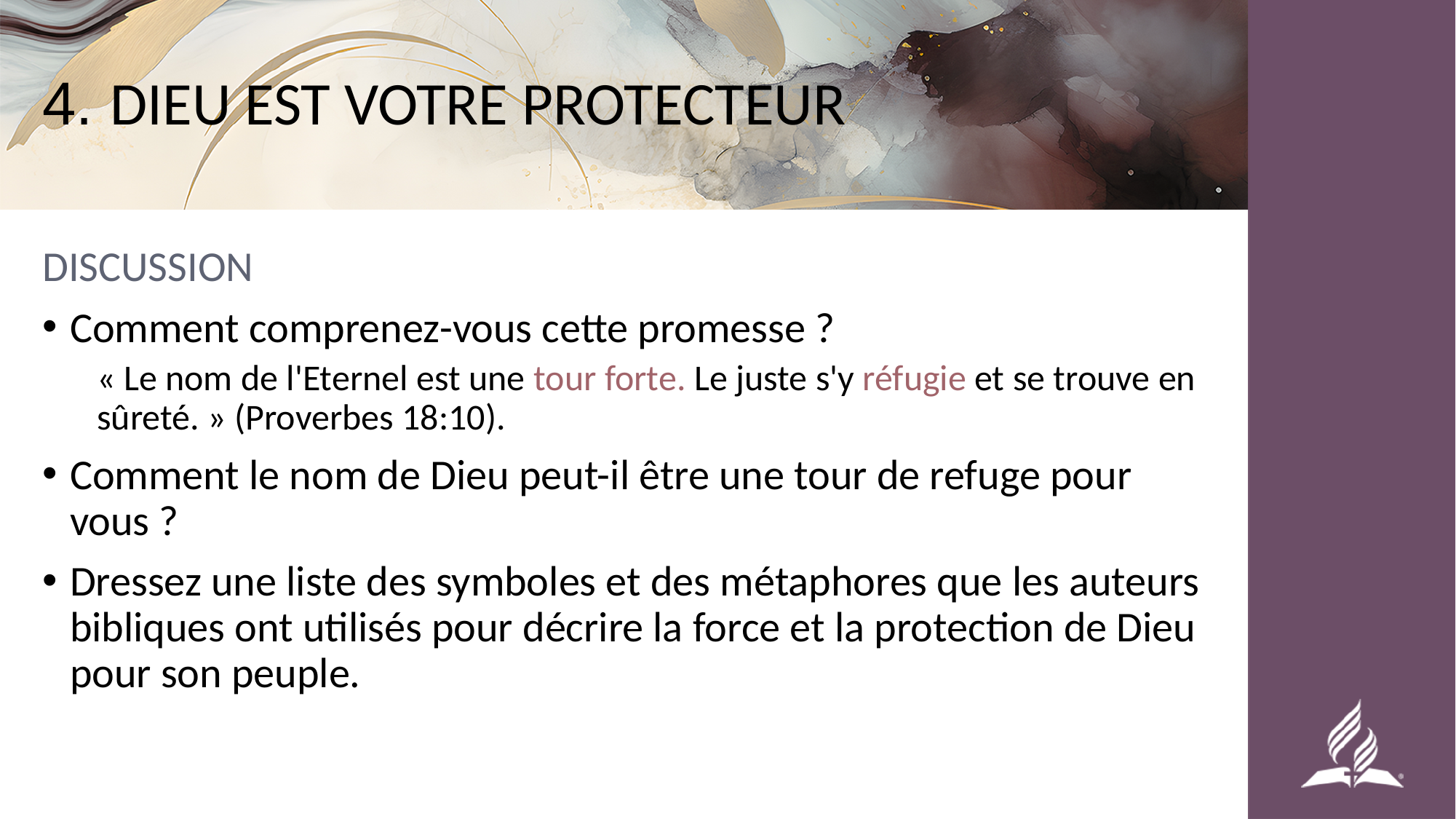

# 4. DIEU EST VOTRE PROTECTEUR
DISCUSSION
Comment comprenez-vous cette promesse ?
« Le nom de l'Eternel est une tour forte. Le juste s'y réfugie et se trouve en sûreté. » (Proverbes 18:10).
Comment le nom de Dieu peut-il être une tour de refuge pour vous ?
Dressez une liste des symboles et des métaphores que les auteurs bibliques ont utilisés pour décrire la force et la protection de Dieu pour son peuple.